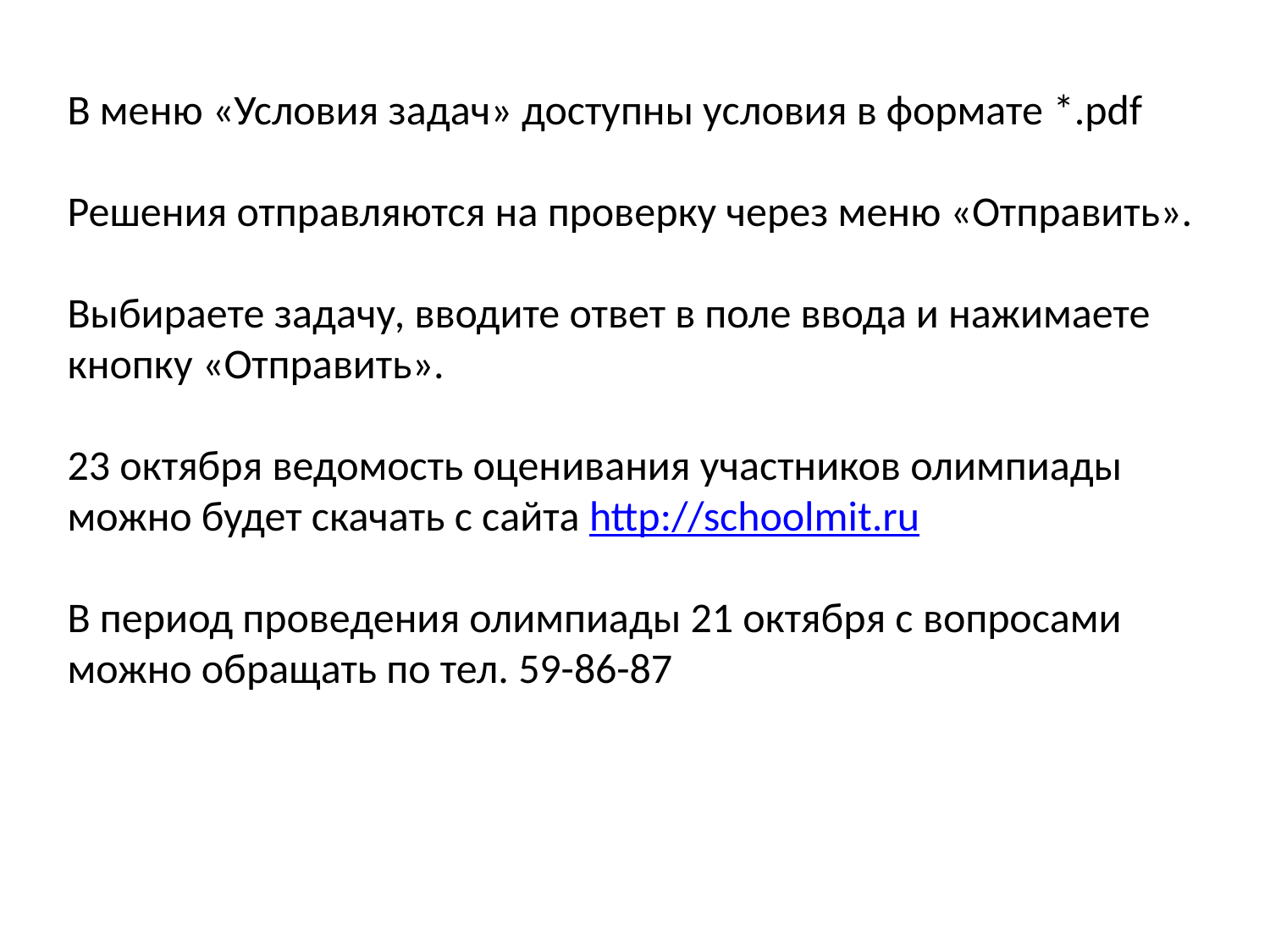

В меню «Условия задач» доступны условия в формате *.pdf

Решения отправляются на проверку через меню «Отправить».

Выбираете задачу, вводите ответ в поле ввода и нажимаете кнопку «Отправить».

23 октября ведомость оценивания участников олимпиады можно будет скачать с сайта http://schoolmit.ru

В период проведения олимпиады 21 октября с вопросами можно обращать по тел. 59-86-87